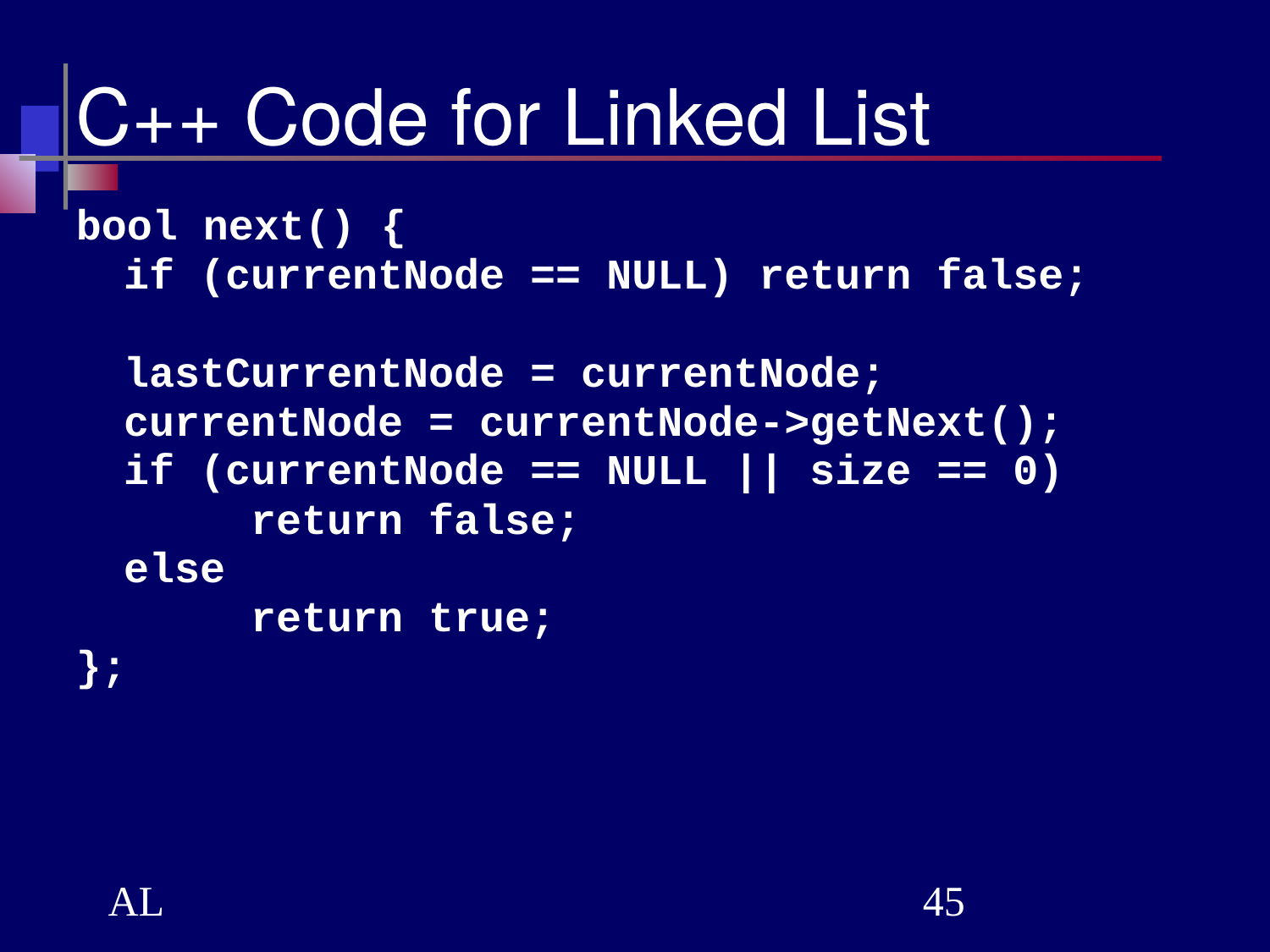

# C++ Code for Linked List
bool next() {
	if (currentNode == NULL) return false;

	lastCurrentNode = currentNode;
	currentNode = currentNode->getNext();
	if (currentNode == NULL || size == 0)
		return false;
	else
		return true;
};

AL
45